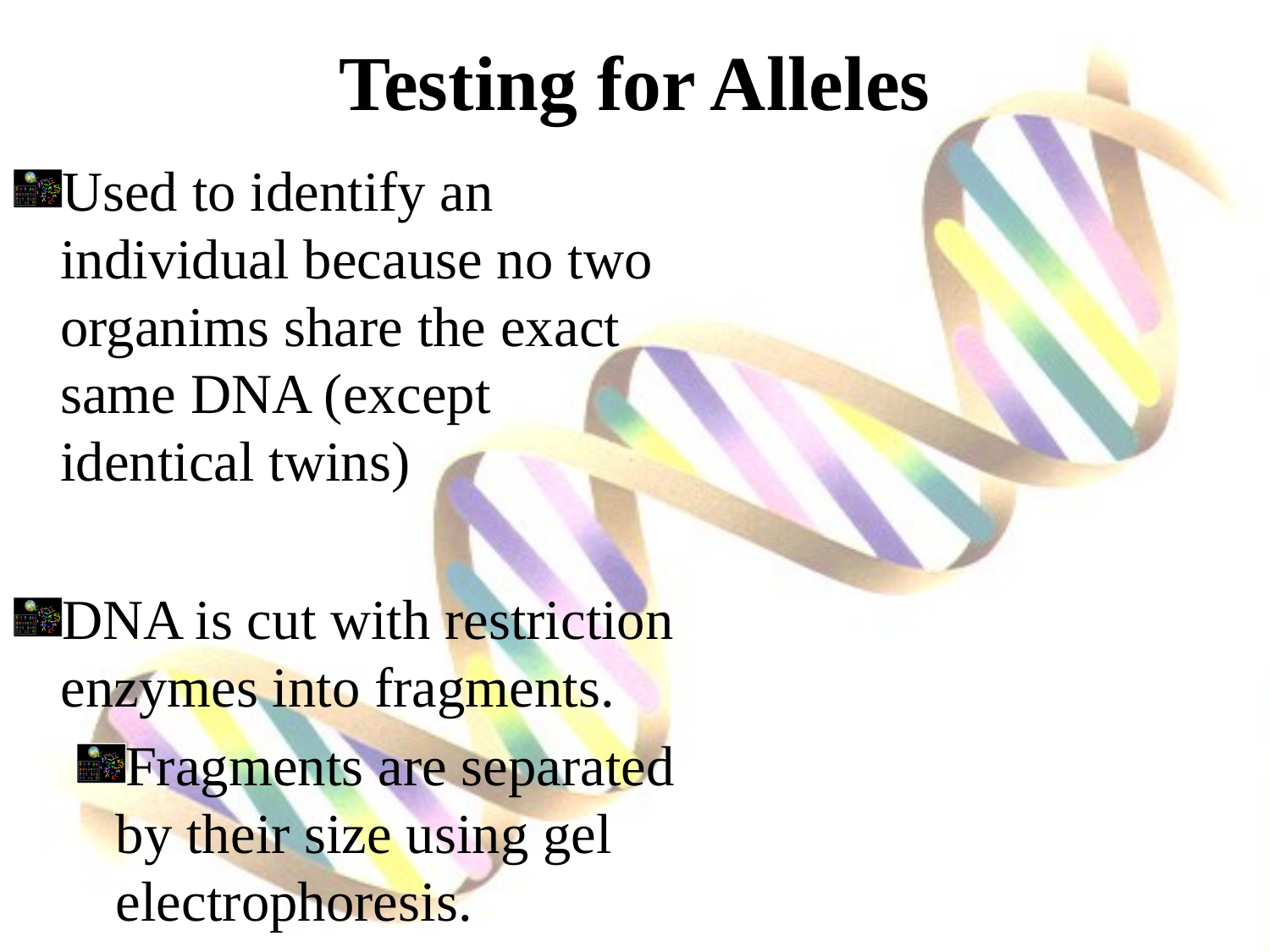

# Testing for Alleles
Used to identify an individual because no two organims share the exact same DNA (except identical twins)

DNA is cut with restriction enzymes into fragments.
Fragments are separated by their size using gel electrophoresis.